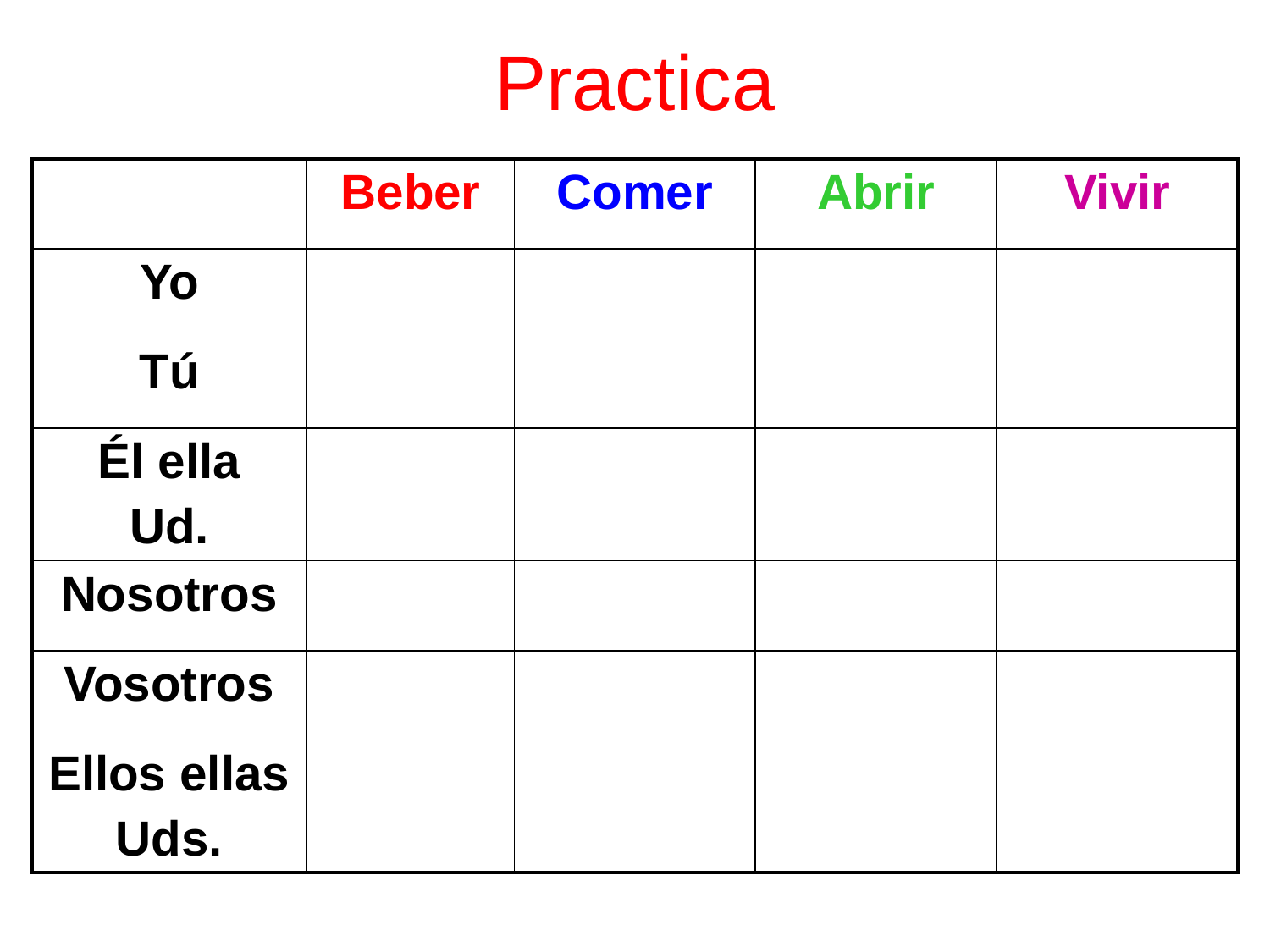

# Practica
|  | Beber | Comer | Abrir | Vivir |
| --- | --- | --- | --- | --- |
| Yo |  |  |  |  |
| Tú |  |  |  |  |
| Él ella Ud. |  |  |  |  |
| Nosotros |  |  |  |  |
| Vosotros |  |  |  |  |
| Ellos ellas Uds. |  |  |  |  |